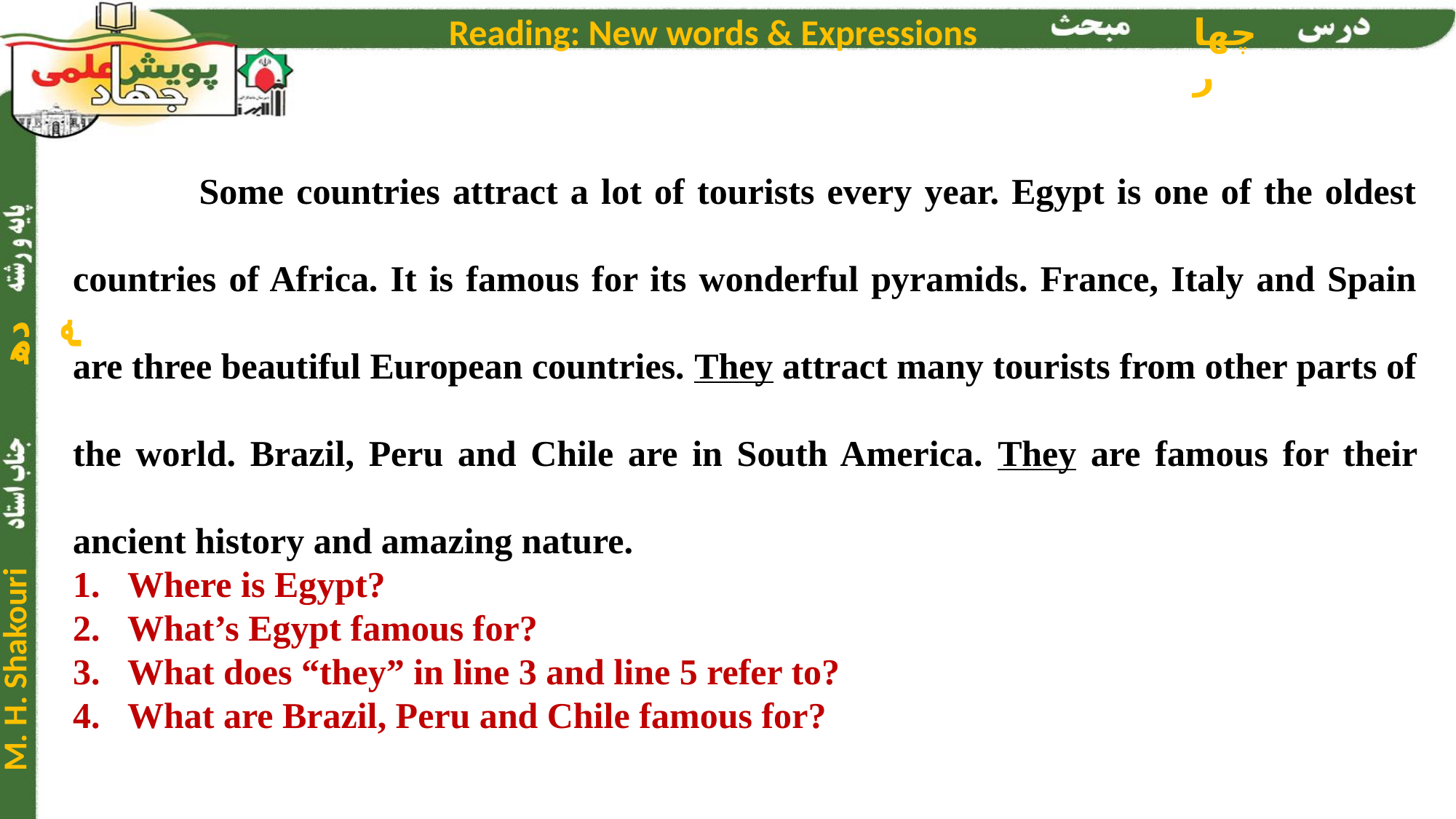

Some countries attract a lot of tourists every year. Egypt is one of the oldest countries of Africa. It is famous for its wonderful pyramids. France, Italy and Spain are three beautiful European countries. They attract many tourists from other parts of the world. Brazil, Peru and Chile are in South America. They are famous for their ancient history and amazing nature.
Where is Egypt?
What’s Egypt famous for?
What does “they” in line 3 and line 5 refer to?
What are Brazil, Peru and Chile famous for?